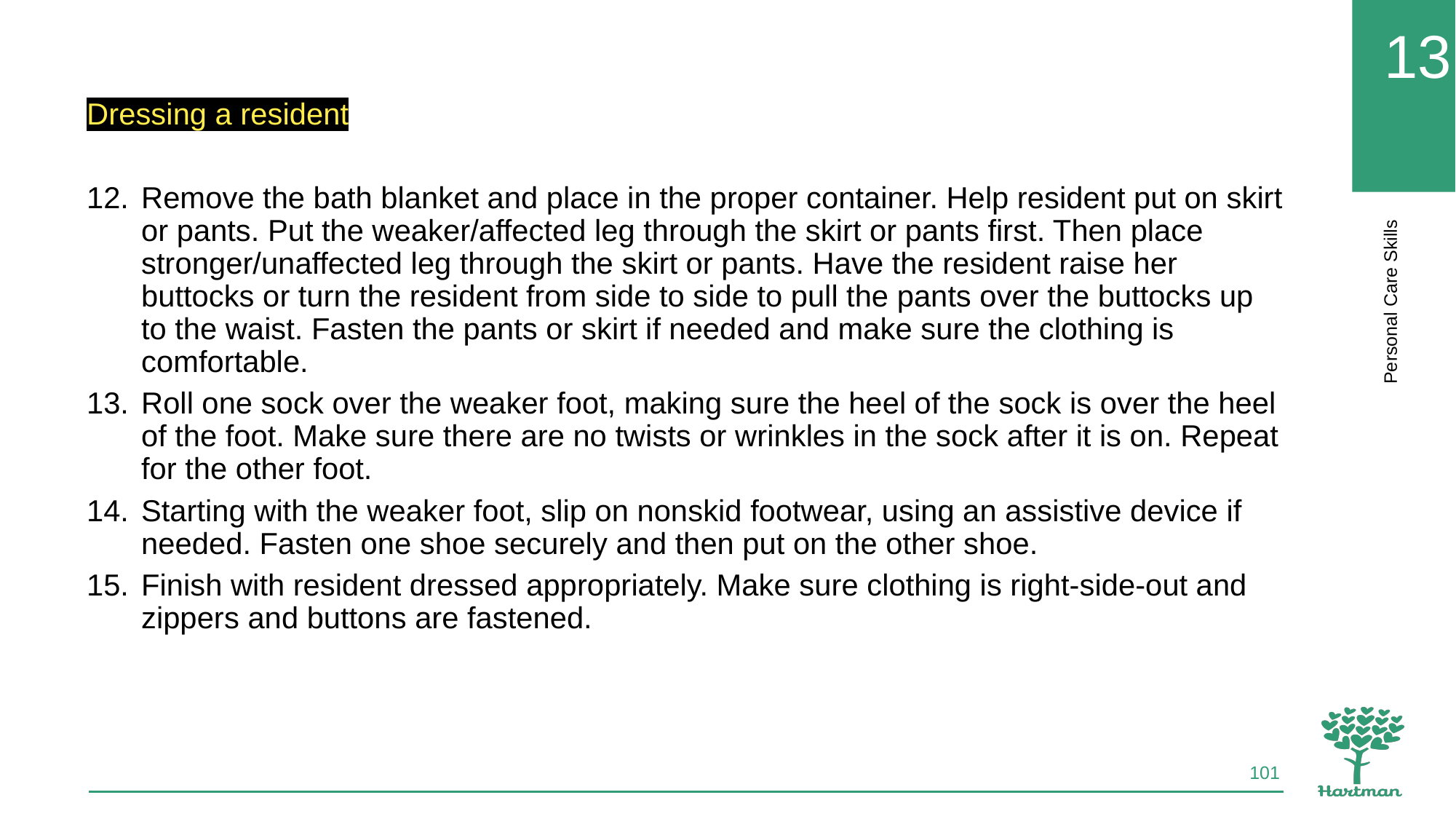

Dressing a resident

Remove the bath blanket and place in the proper container. Help resident put on skirt or pants. Put the weaker/affected leg through the skirt or pants first. Then place stronger/unaffected leg through the skirt or pants. Have the resident raise her buttocks or turn the resident from side to side to pull the pants over the buttocks up to the waist. Fasten the pants or skirt if needed and make sure the clothing is comfortable.
Roll one sock over the weaker foot, making sure the heel of the sock is over the heel of the foot. Make sure there are no twists or wrinkles in the sock after it is on. Repeat for the other foot.
Starting with the weaker foot, slip on nonskid footwear, using an assistive device if needed. Fasten one shoe securely and then put on the other shoe.
Finish with resident dressed appropriately. Make sure clothing is right-side-out and zippers and buttons are fastened.

101